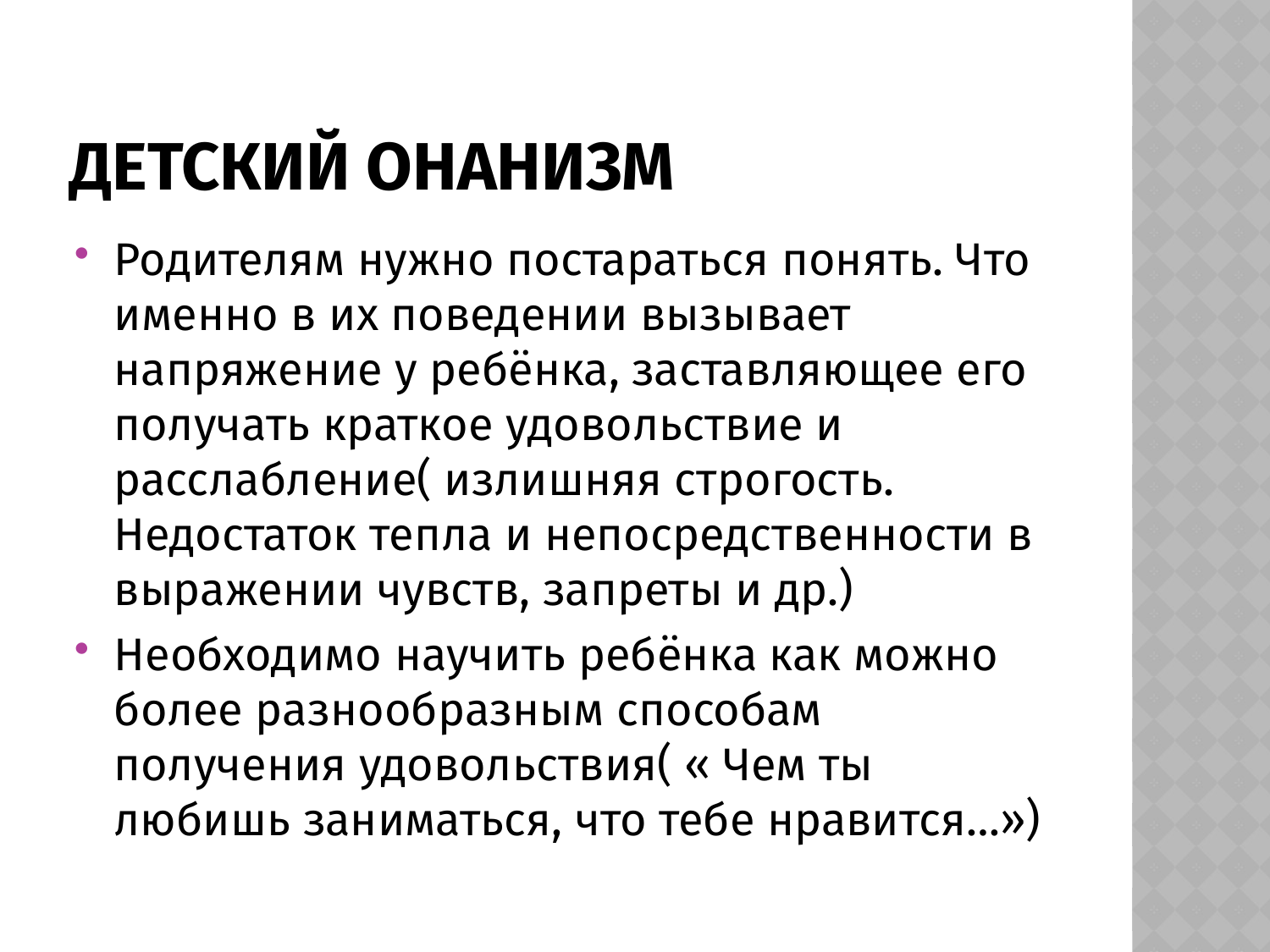

# Детский онанизм
Родителям нужно постараться понять. Что именно в их поведении вызывает напряжение у ребёнка, заставляющее его получать краткое удовольствие и расслабление( излишняя строгость. Недостаток тепла и непосредственности в выражении чувств, запреты и др.)
Необходимо научить ребёнка как можно более разнообразным способам получения удовольствия( « Чем ты любишь заниматься, что тебе нравится…»)